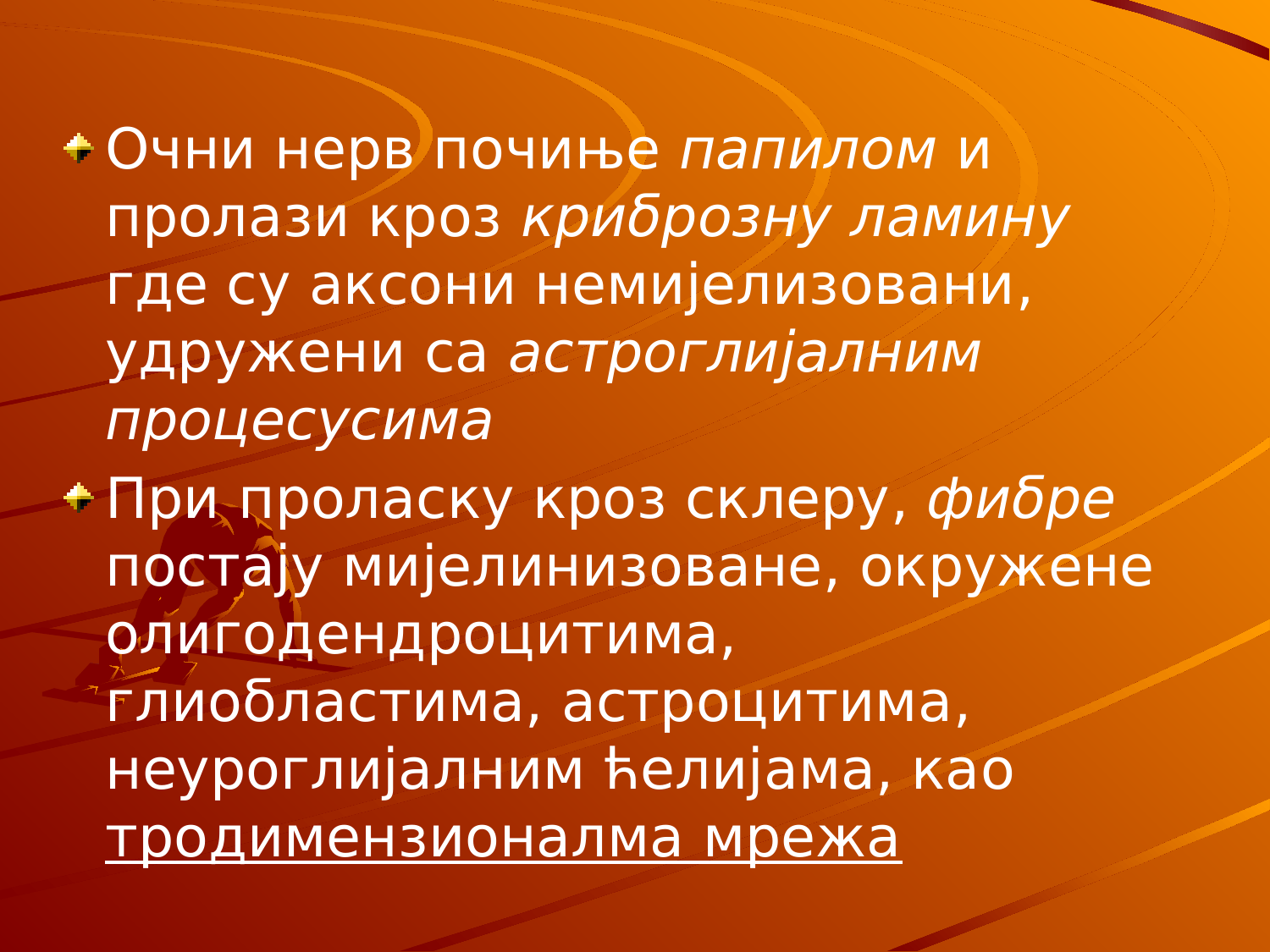

Очни нерв почиње папилом и пролази кроз криброзну ламину где су аксони немијелизовани, удружени са астроглијалним процесусима
При проласку кроз склеру, фибре постају мијелинизоване, окружене олигодендроцитима, глиобластима, астроцитима, неуроглијалним ћелијама, као тродимензионалма мрежа